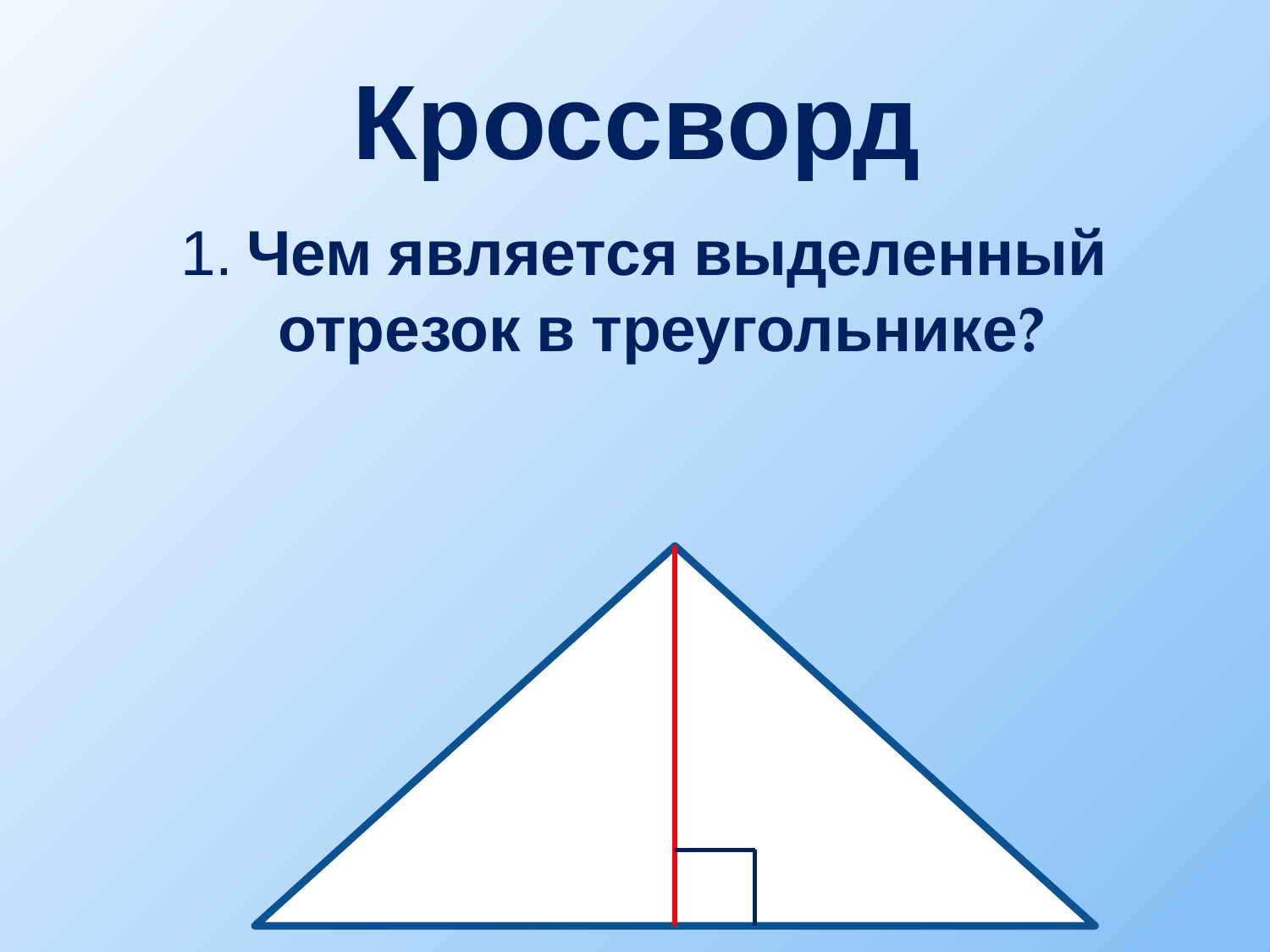

# Кроссворд
1. Чем является выделенный отрезок в треугольнике?